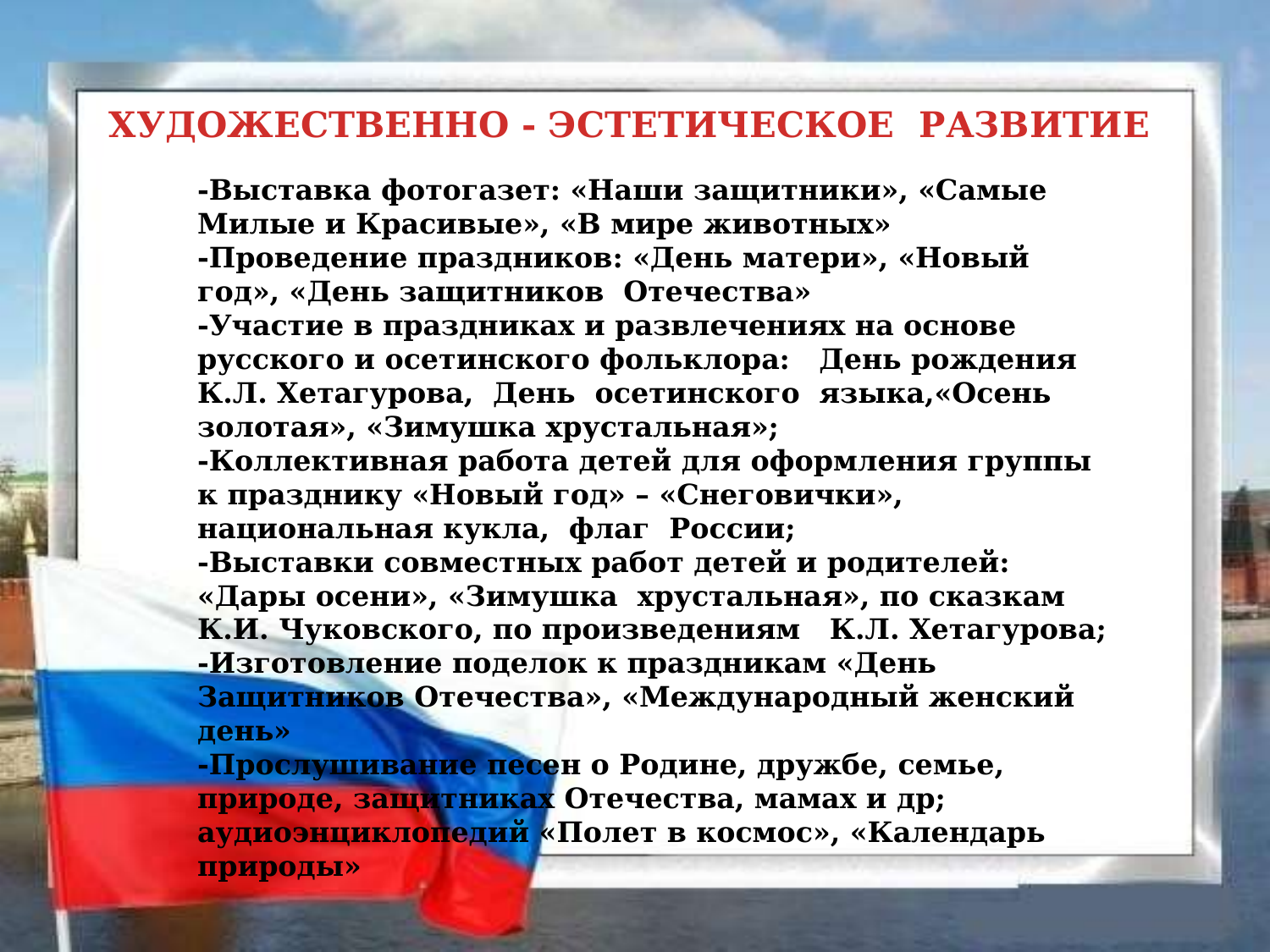

ХУДОЖЕСТВЕННО - ЭСТЕТИЧЕСКОЕ  РАЗВИТИЕ

-Выставка фотогазет: «Наши защитники», «Самые Милые и Красивые», «В мире животных»
-Проведение праздников: «День матери», «Новый год», «День защитников  Отечества»
-Участие в праздниках и развлечениях на основе русского и осетинского фольклора:   День рождения К.Л. Хетагурова,  День  осетинского  языка,«Осень золотая», «Зимушка хрустальная»;
-Коллективная работа детей для оформления группы к празднику «Новый год» – «Снеговички»,  национальная кукла,  флаг  России;
-Выставки совместных работ детей и родителей: «Дары осени», «Зимушка  хрустальная», по сказкам  К.И. Чуковского, по произведениям   К.Л. Хетагурова;
-Изготовление поделок к праздникам «День Защитников Отечества», «Международный женский день»
-Прослушивание песен о Родине, дружбе, семье, природе, защитниках Отечества, мамах и др; аудиоэнциклопедий «Полет в космос», «Календарь природы»